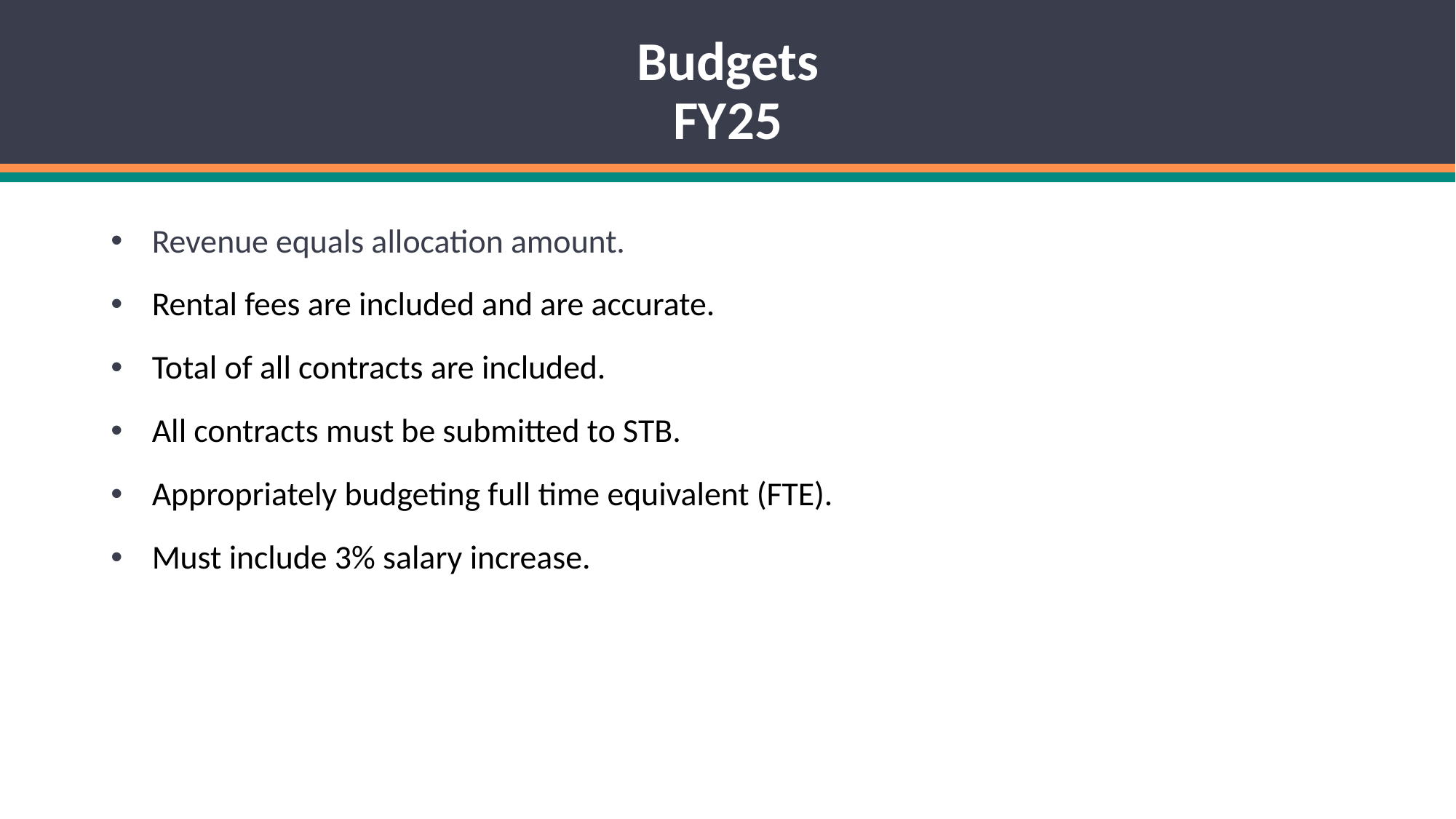

# Budgets FY25
Revenue equals allocation amount.
Rental fees are included and are accurate.
Total of all contracts are included.
All contracts must be submitted to STB.
Appropriately budgeting full time equivalent (FTE).
Must include 3% salary increase.